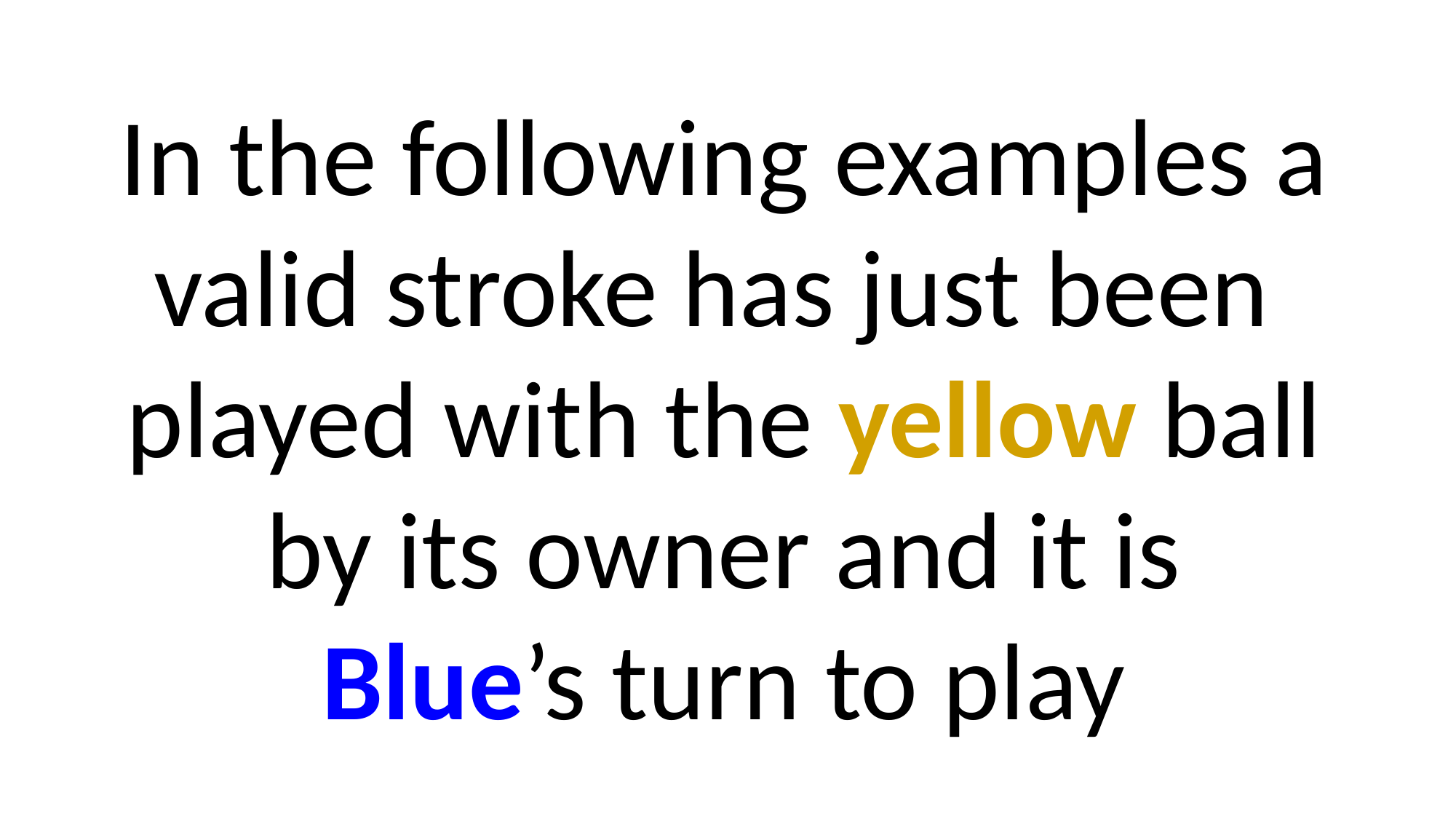

In the following examples a
valid stroke has just been
played with the yellow ball
by its owner and it is
Blue’s turn to play